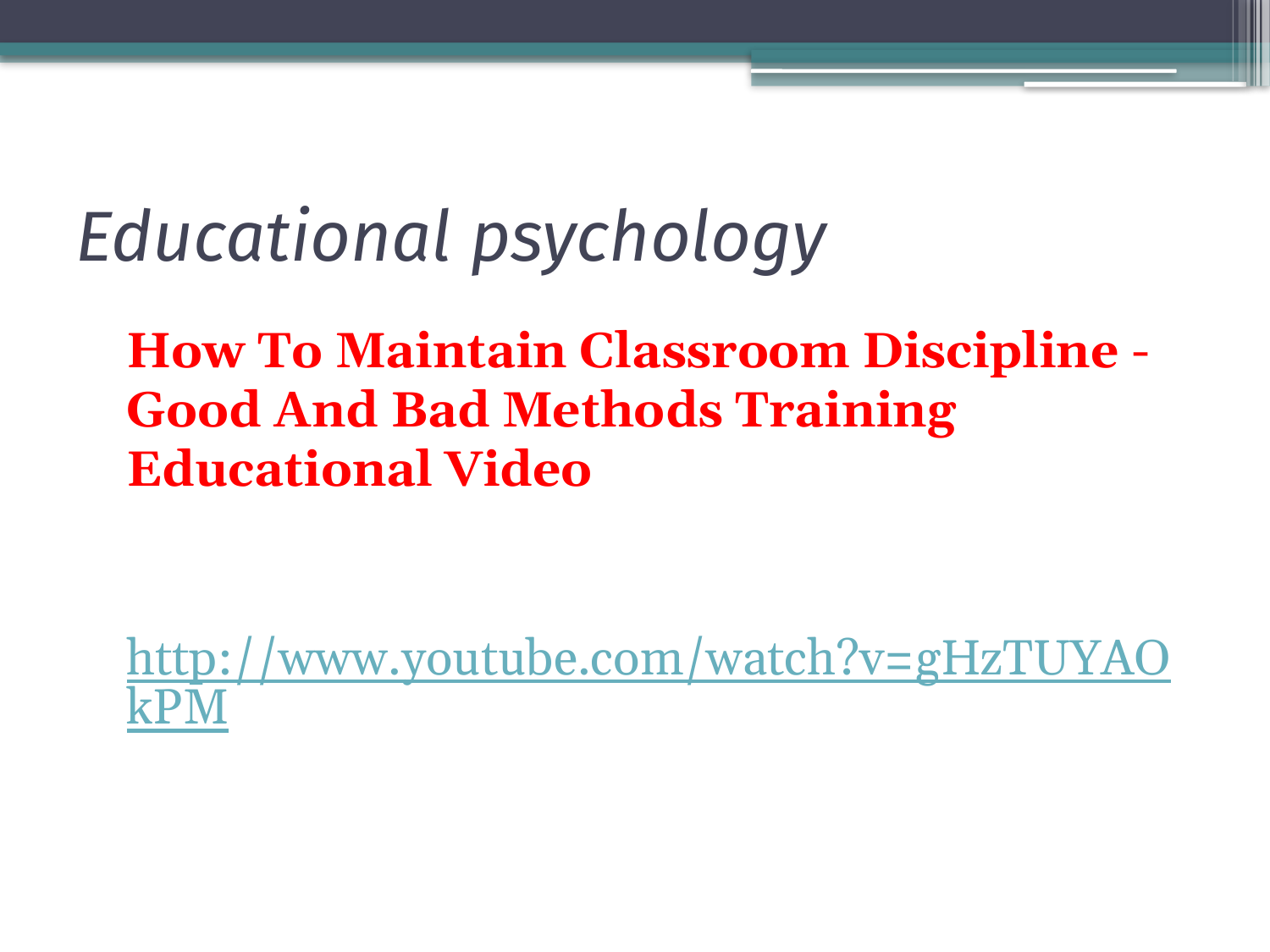

# Educational psychology
	How To Maintain Classroom Discipline - Good And Bad Methods Training Educational Video

	http://www.youtube.com/watch?v=gHzTUYAOkPM